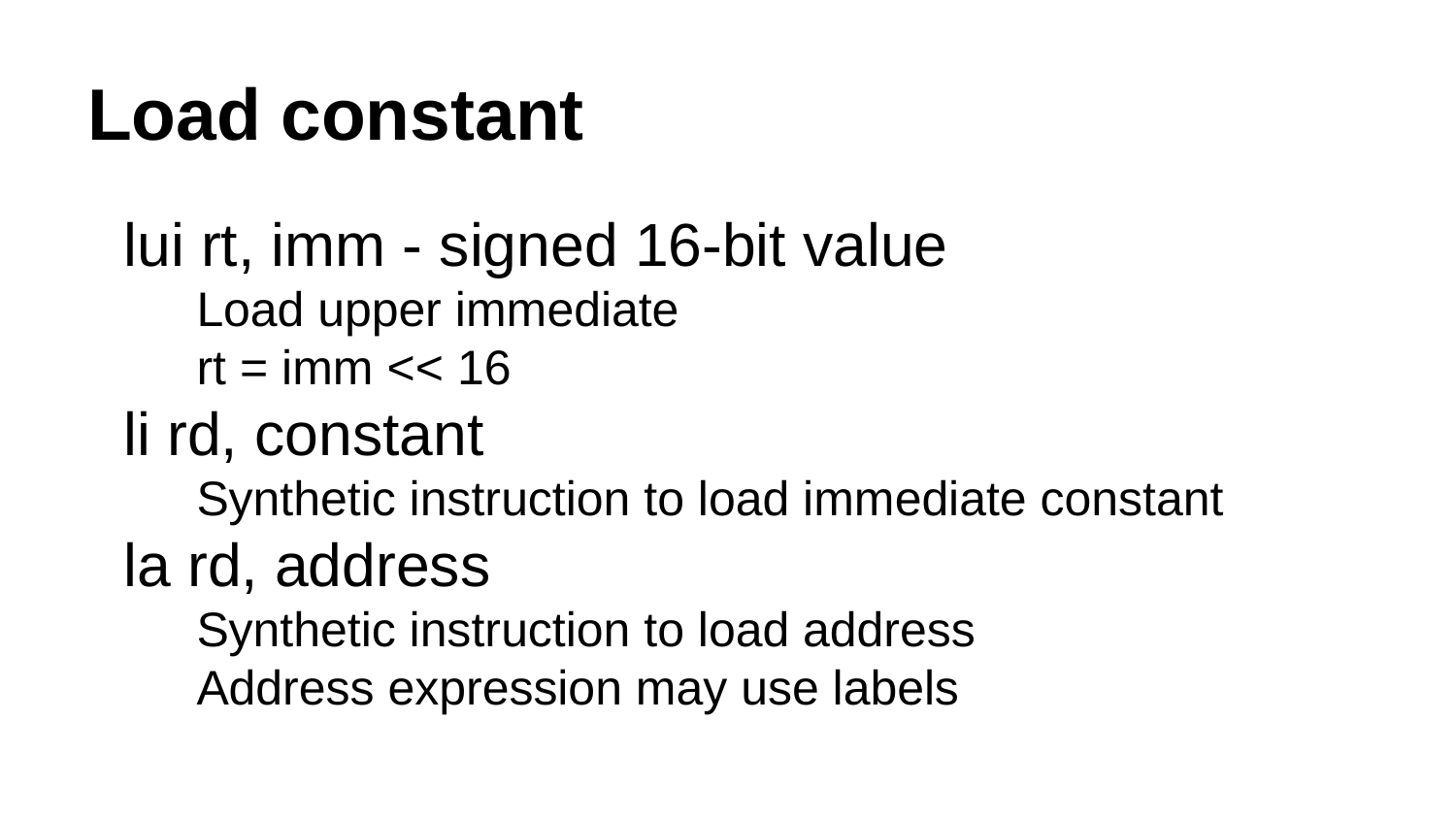

# Load constant
lui rt, imm - signed 16-bit value
Load upper immediate
rt = imm << 16
li rd, constant
Synthetic instruction to load immediate constant
la rd, address
Synthetic instruction to load address
Address expression may use labels